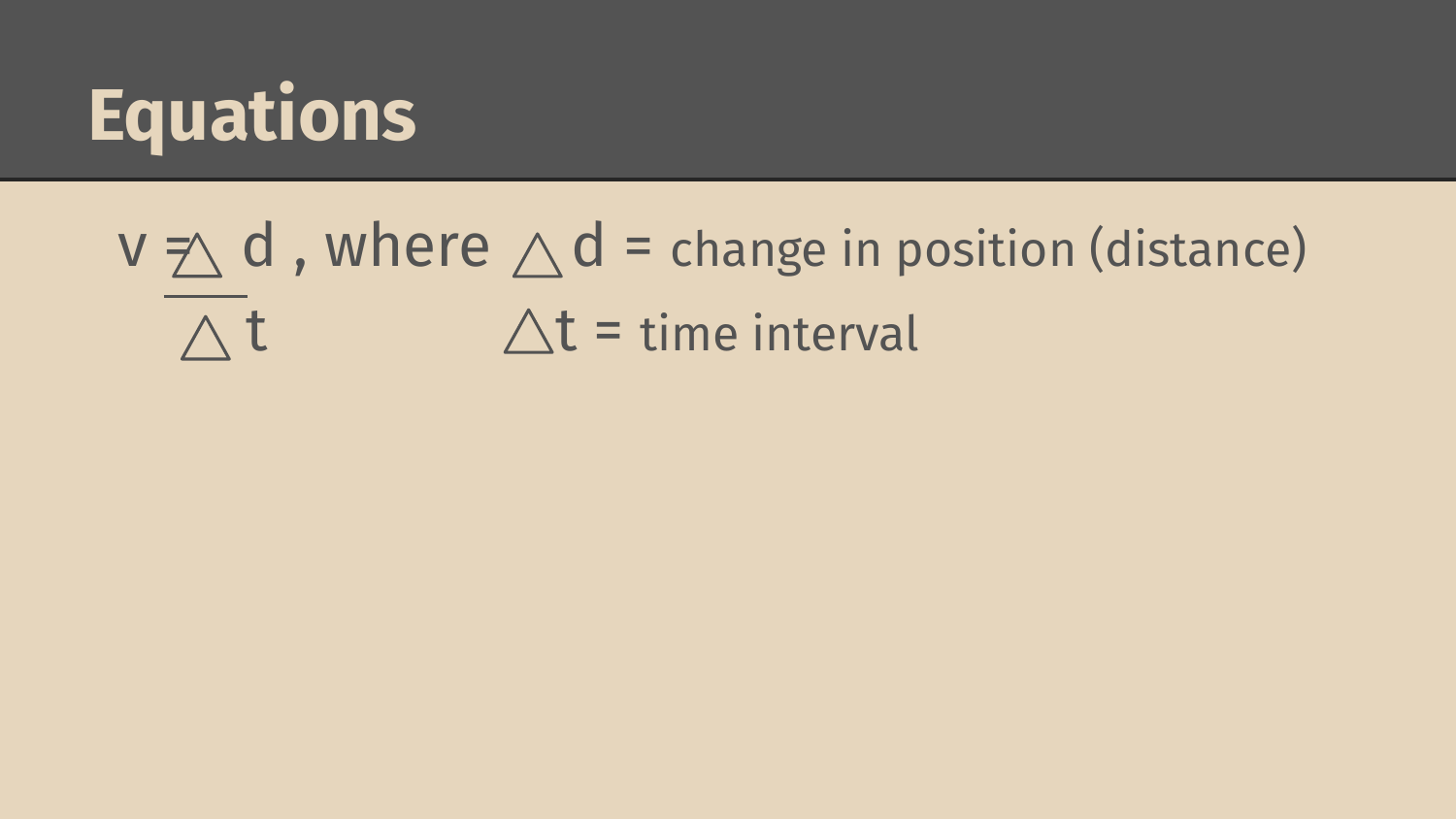

# Equations
v =   d , where     d = change in position (distance)
        t                  t = time interval